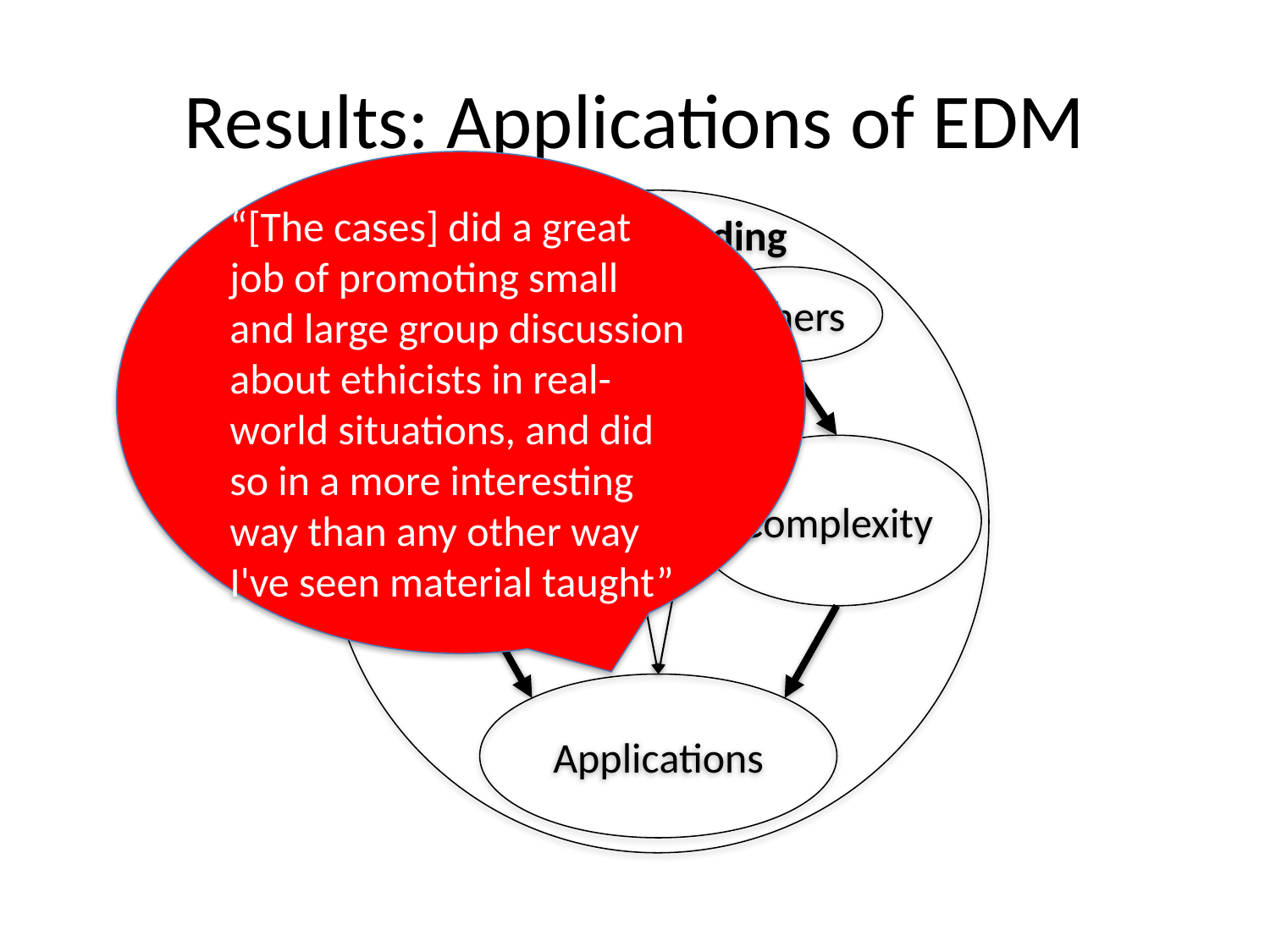

# Results: Applications of EDM
“[The cases] did a great job of promoting small and large group discussion about ethicists in real-world situations, and did so in a more interesting way than any other way I've seen material taught”
Understanding

Self
Others
Importance
Complexity
Applications